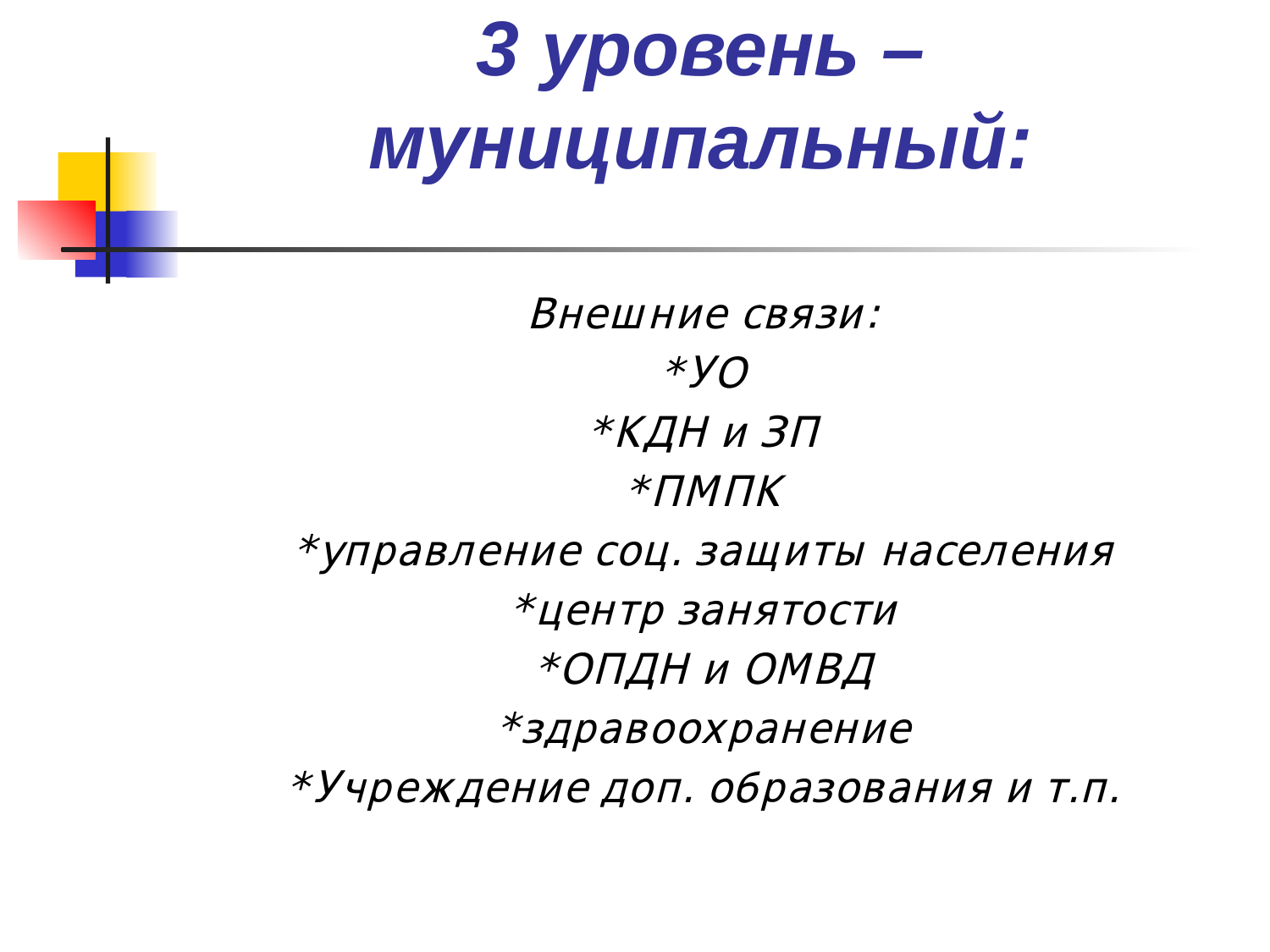

# 3 уровень – муниципальный:
Внешние связи:
*УО
*КДН и ЗП
*ПМПК
*управление соц. защиты населения
*центр занятости
*ОПДН и ОМВД
*здравоохранение
*Учреждение доп. образования и т.п.